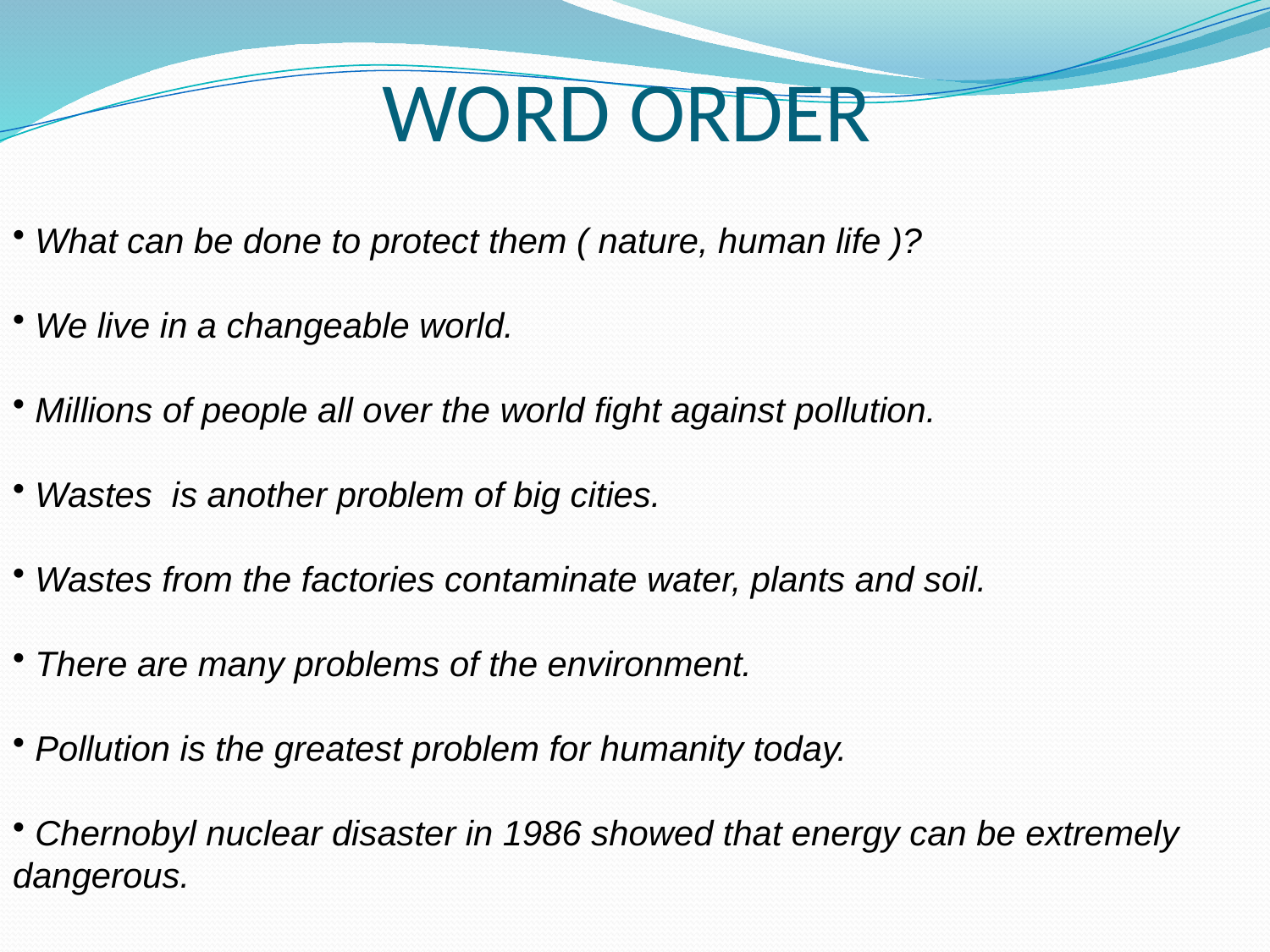

# WORD ORDER
 What can be done to protect them ( nature, human life )?

 We live in a changeable world.

 Millions of people all over the world fight against pollution.

 Wastes  is another problem of big cities.

 Wastes from the factories contaminate water, plants and soil.

 There are many problems of the environment.

 Pollution is the greatest problem for humanity today.

 Chernobyl nuclear disaster in 1986 showed that energy can be extremely dangerous.